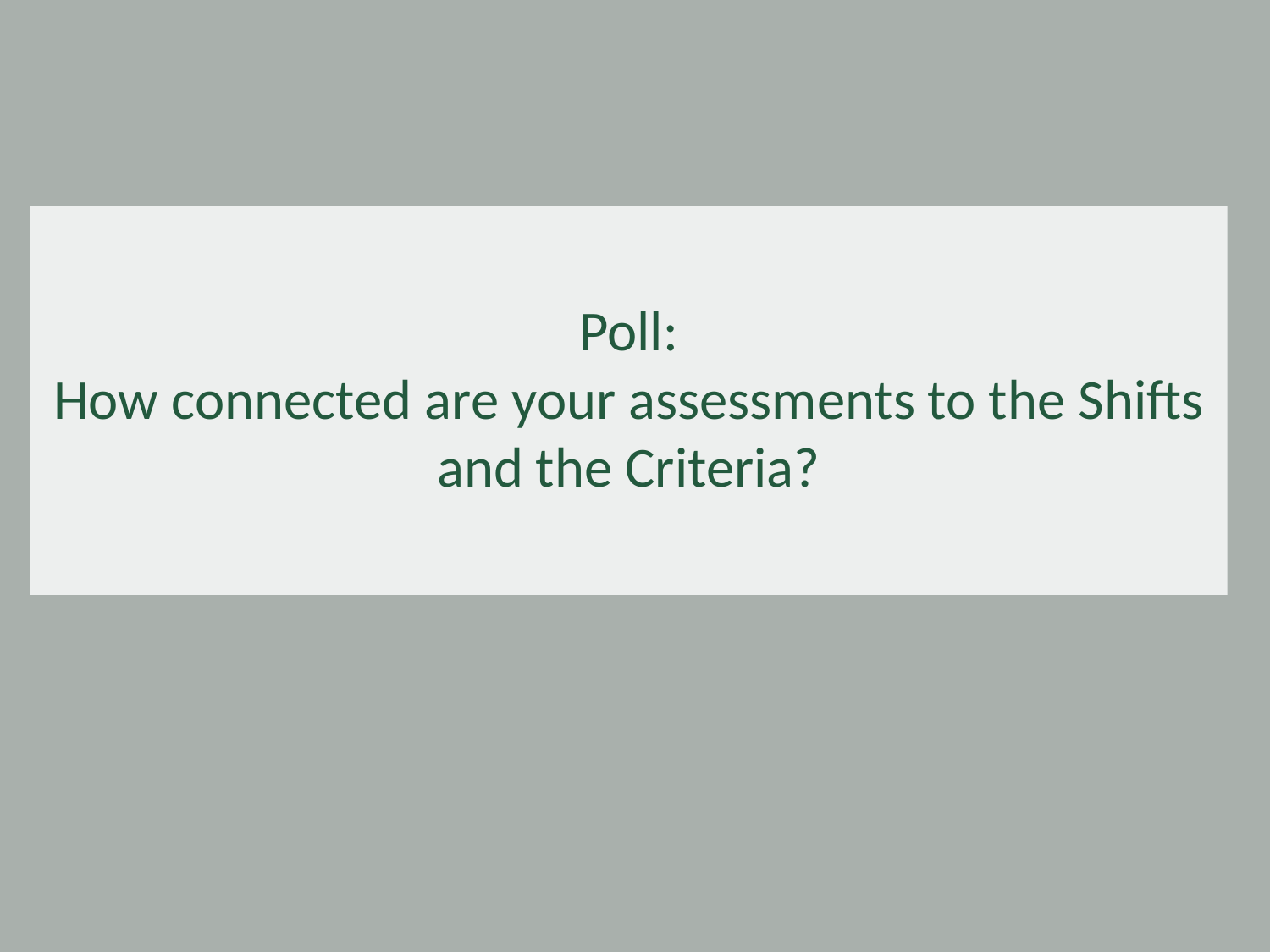

# Poll:
How connected are your assessments to the Shifts and the Criteria?